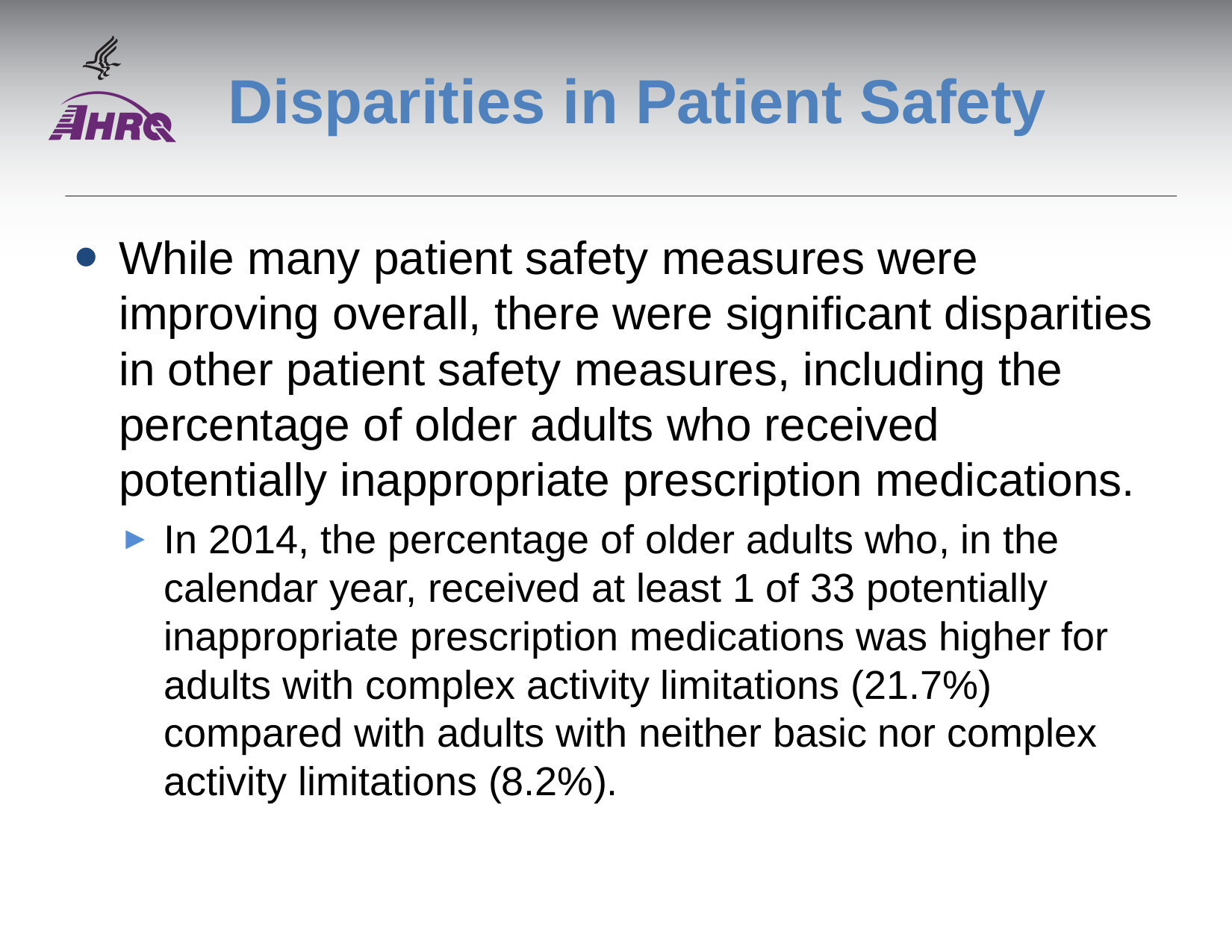

# Disparities in Patient Safety
While many patient safety measures were improving overall, there were significant disparities in other patient safety measures, including the percentage of older adults who received potentially inappropriate prescription medications.
In 2014, the percentage of older adults who, in the calendar year, received at least 1 of 33 potentially inappropriate prescription medications was higher for adults with complex activity limitations (21.7%) compared with adults with neither basic nor complex activity limitations (8.2%).